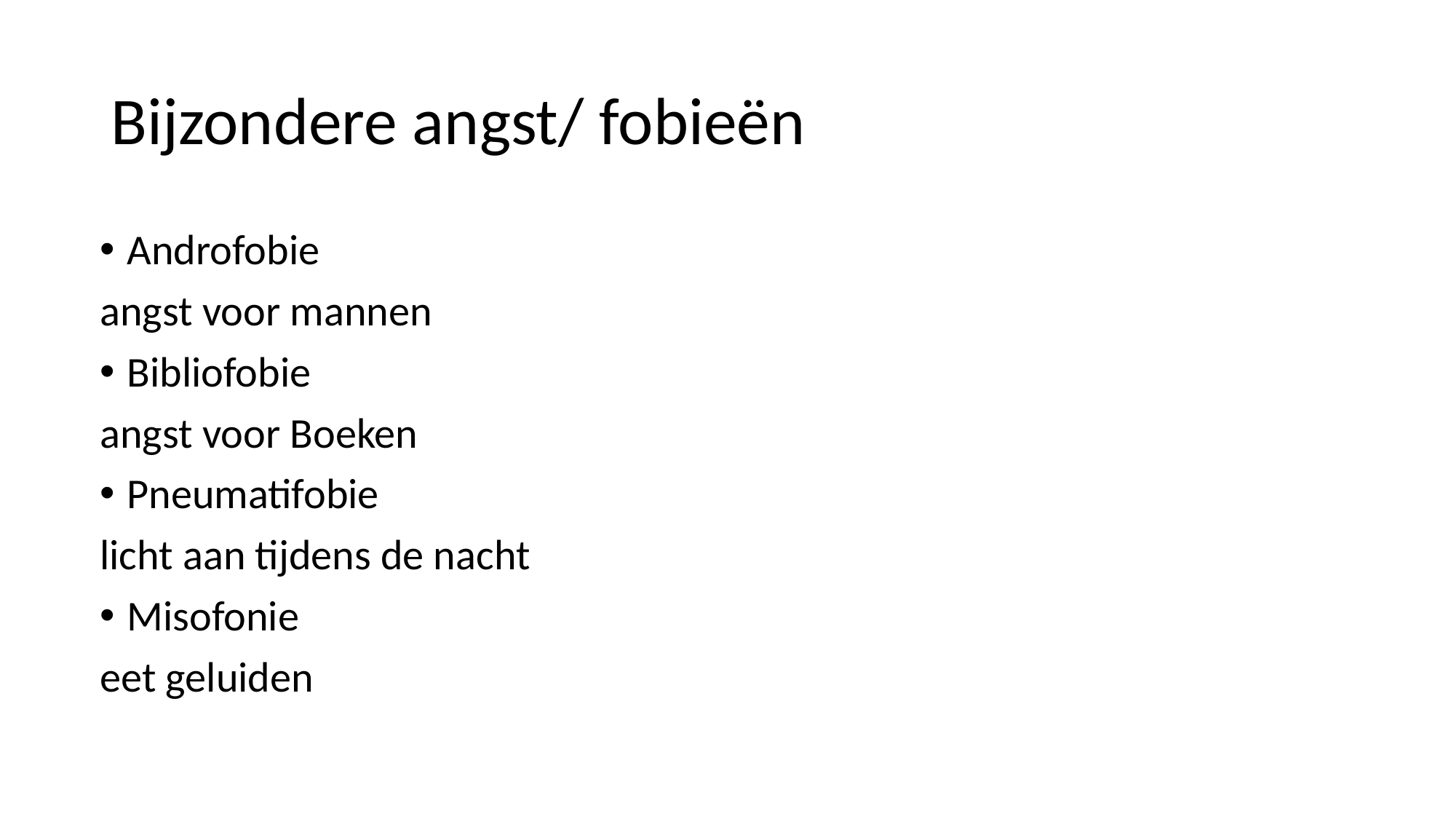

# Bijzondere angst/ fobieën
Androfobie
angst voor mannen
Bibliofobie
angst voor Boeken
Pneumatifobie
licht aan tijdens de nacht
Misofonie
eet geluiden